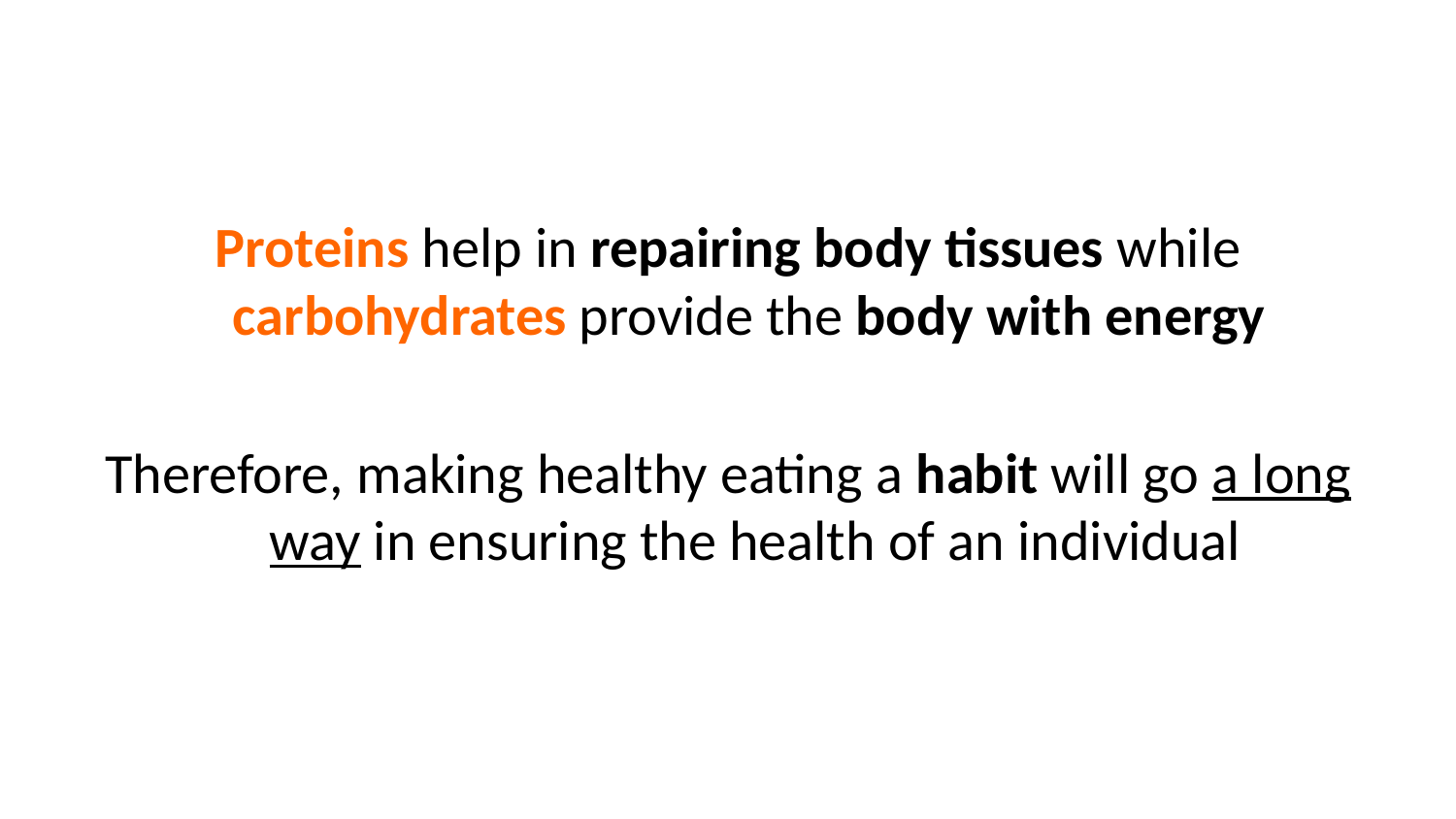

Proteins help in repairing body tissues while carbohydrates provide the body with energy

Therefore, making healthy eating a habit will go a long way in ensuring the health of an individual